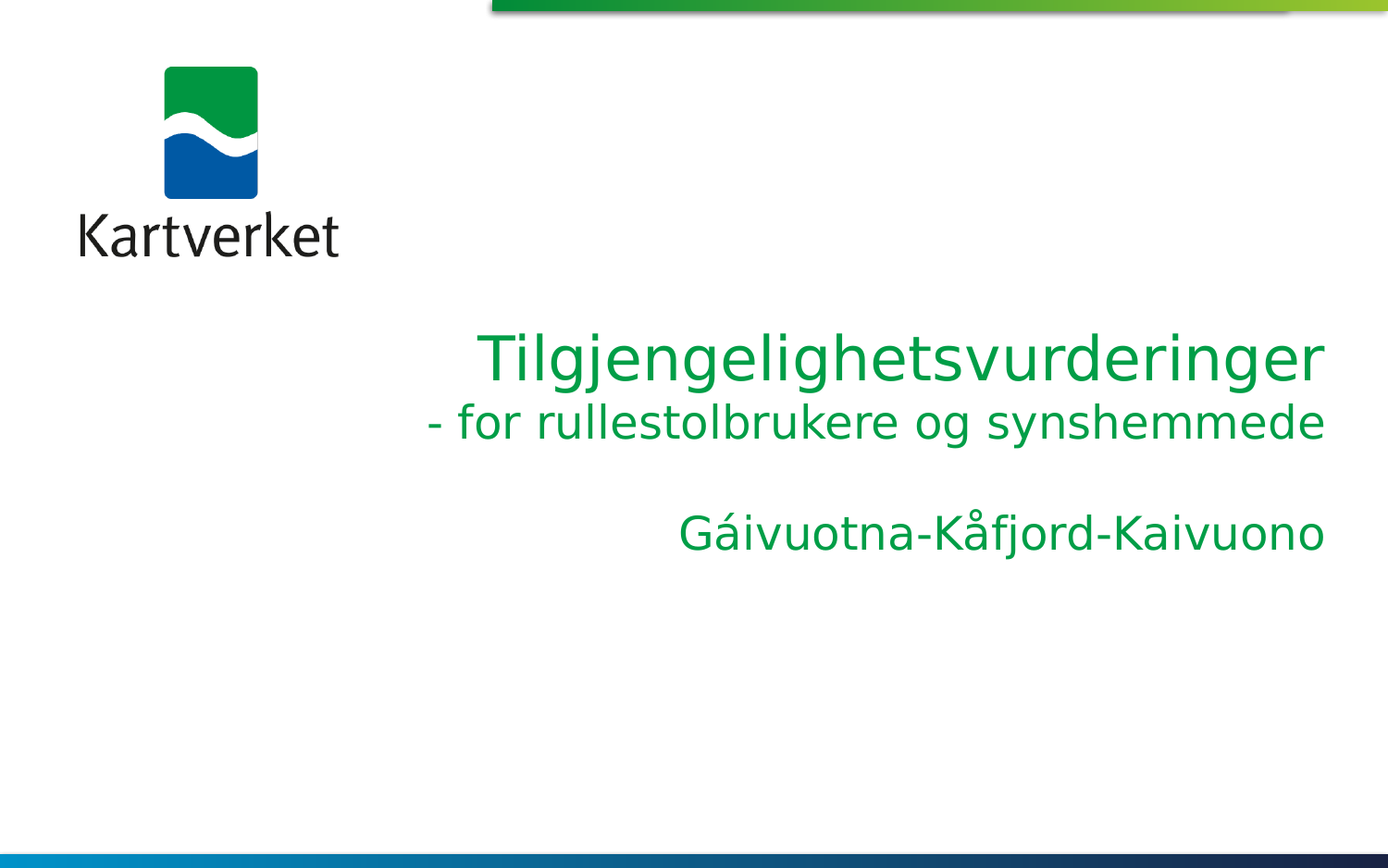

Tilgjengelighetsvurderinger
- for rullestolbrukere og synshemmede
Gáivuotna-Kåfjord-Kaivuono